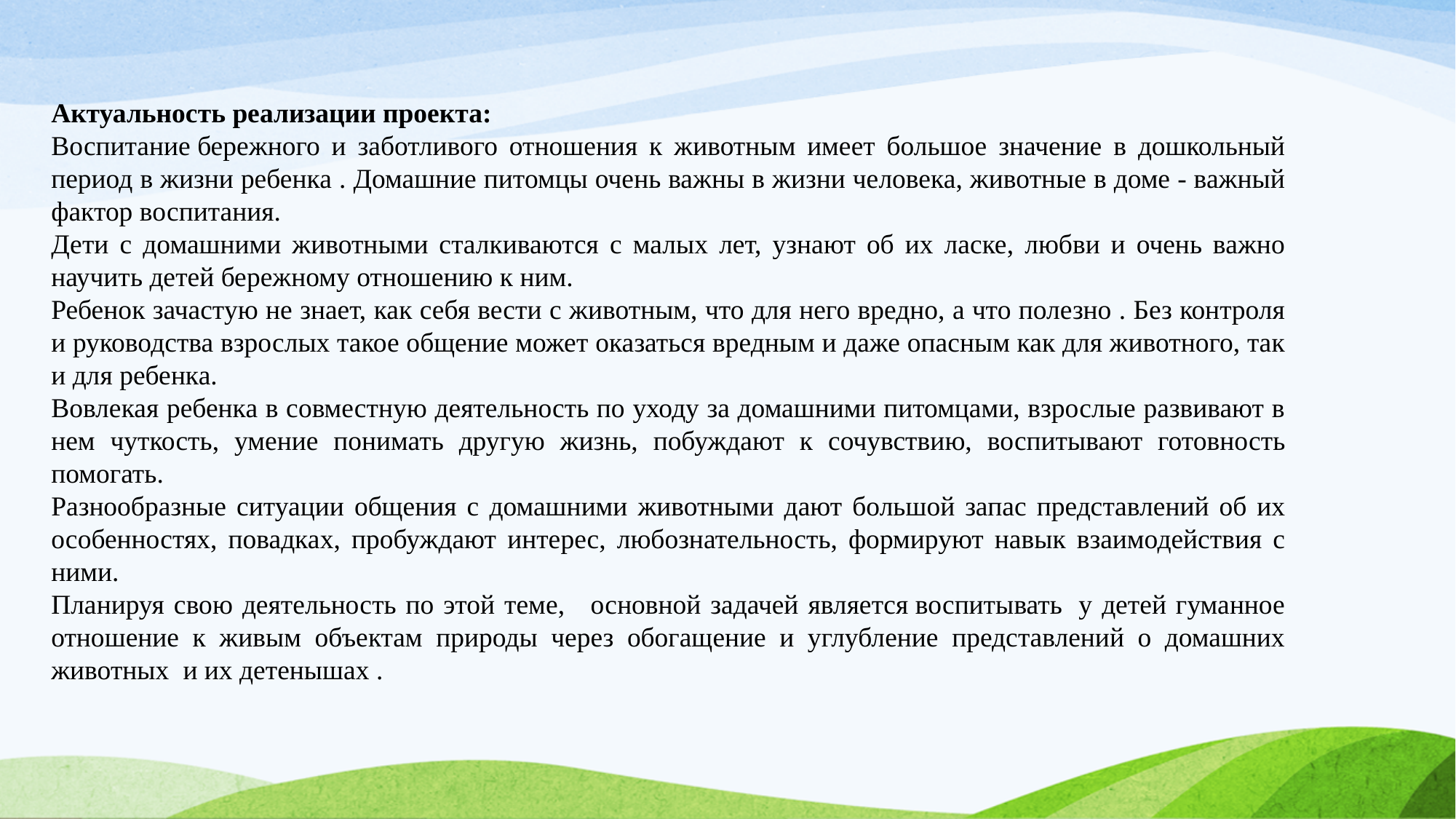

Актуальность реализации проекта:
Воспитание бережного и заботливого отношения к животным имеет большое значение в дошкольный период в жизни ребенка . Домашние питомцы очень важны в жизни человека, животные в доме - важный фактор воспитания.
Дети с домашними животными сталкиваются с малых лет, узнают об их ласке, любви и очень важно научить детей бережному отношению к ним.
Ребенок зачастую не знает, как себя вести с животным, что для него вредно, а что полезно . Без контроля и руководства взрослых такое общение может оказаться вредным и даже опасным как для животного, так и для ребенка.
Вовлекая ребенка в совместную деятельность по уходу за домашними питомцами, взрослые развивают в нем чуткость, умение понимать другую жизнь, побуждают к сочувствию, воспитывают готовность помогать.
Разнообразные ситуации общения с домашними животными дают большой запас представлений об их особенностях, повадках, пробуждают интерес, любознательность, формируют навык взаимодействия с ними.
Планируя свою деятельность по этой теме,   основной задачей является воспитывать  у детей гуманное отношение к живым объектам природы через обогащение и углубление представлений о домашних животных  и их детенышах .